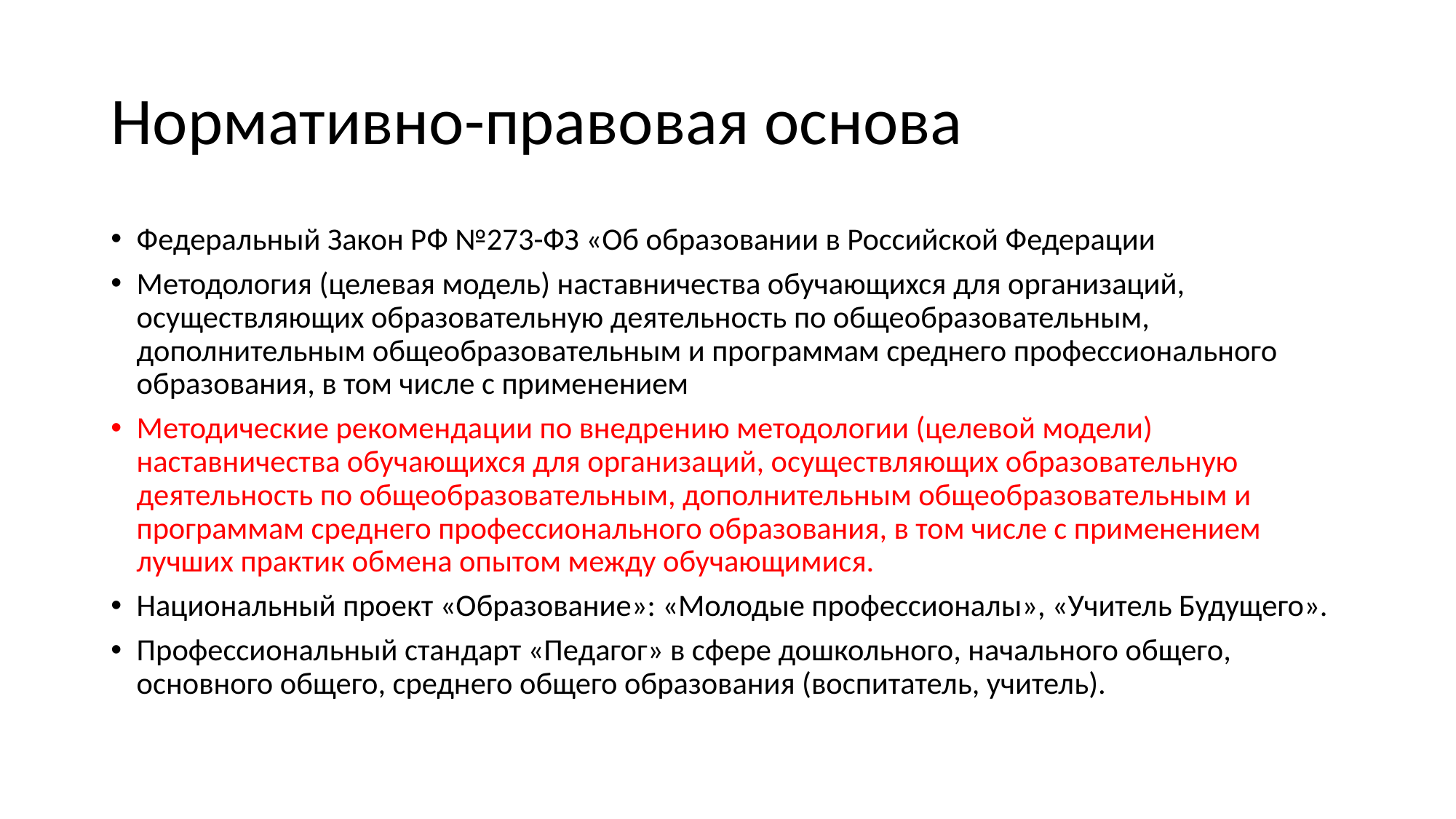

# Нормативно-правовая основа
Федеральный Закон РФ №273-ФЗ «Об образовании в Российской Федерации
Методология (целевая модель) наставничества обучающихся для организаций, осуществляющих образовательную деятельность по общеобразовательным, дополнительным общеобразовательным и программам среднего профессионального образования, в том числе с применением
Методические рекомендации по внедрению методологии (целевой модели) наставничества обучающихся для организаций, осуществляющих образовательную деятельность по общеобразовательным, дополнительным общеобразовательным и программам среднего профессионального образования, в том числе с применением лучших практик обмена опытом между обучающимися.
Национальный проект «Образование»: «Молодые профессионалы», «Учитель Будущего».
Профессиональный стандарт «Педагог» в сфере дошкольного, начального общего, основного общего, среднего общего образования (воспитатель, учитель).